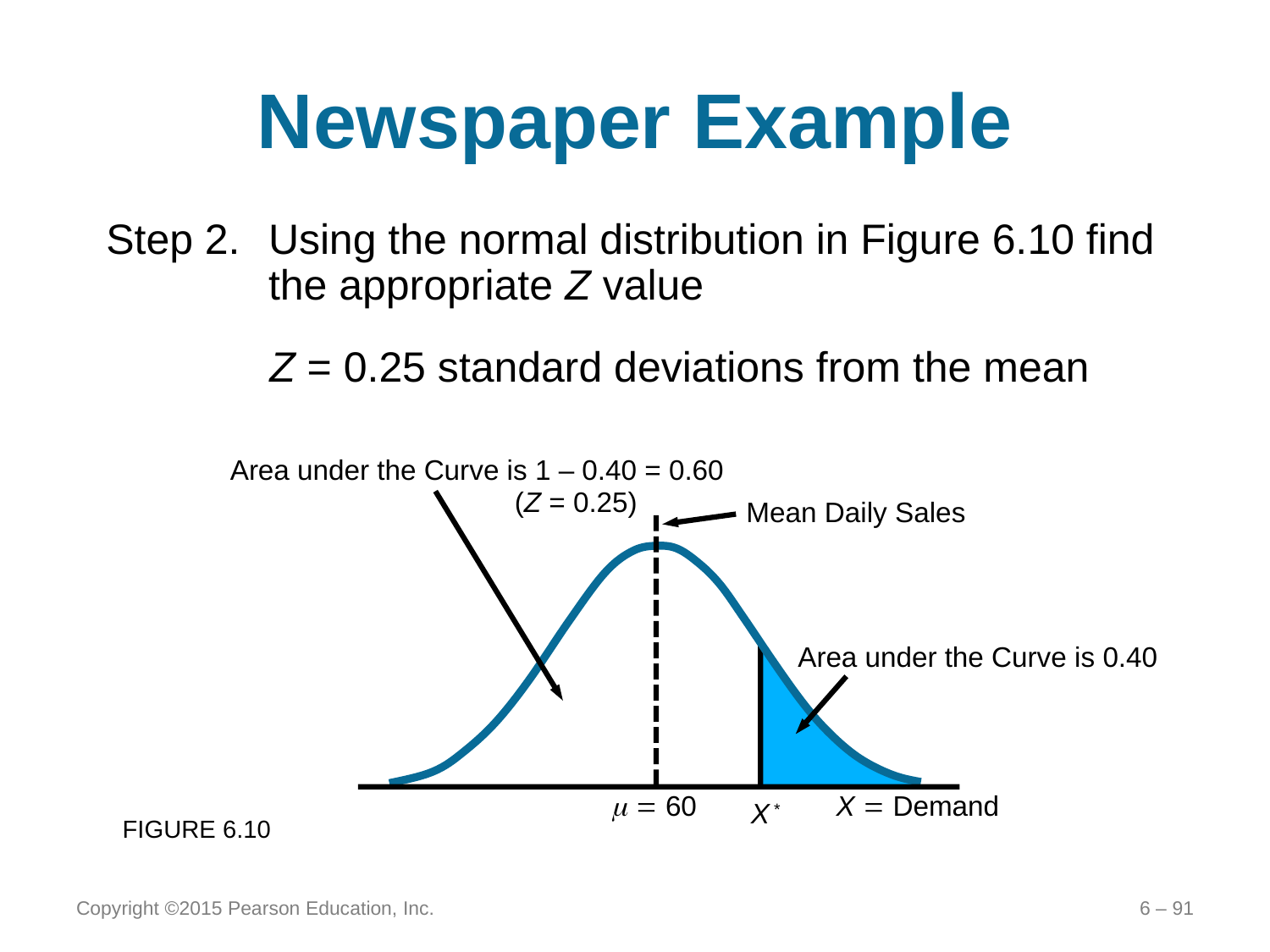

# Newspaper Example
Step 2.	Using the normal distribution in Figure 6.10 find the appropriate Z value
Z = 0.25 standard deviations from the mean
Area under the Curve is 1 – 0.40 = 0.60
(Z = 0.25)
Mean Daily Sales

μ = 60
X = Demand

Area under the Curve is 0.40

X *
FIGURE 6.10
Copyright ©2015 Pearson Education, Inc.
6 – 91